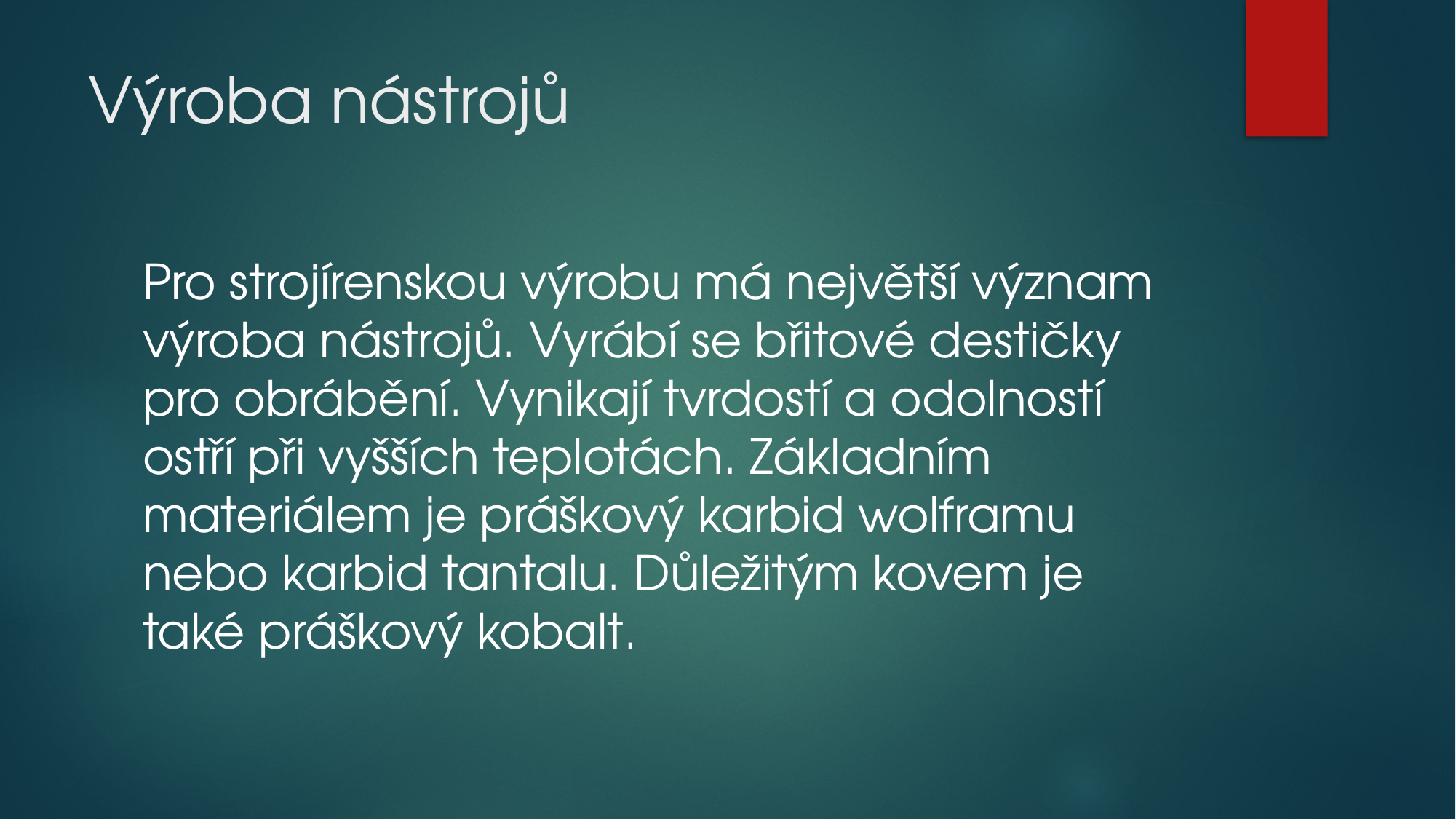

# Výroba nástrojů
Pro strojírenskou výrobu má největší význam výroba nástrojů. Vyrábí se břitové destičky pro obrábění. Vynikají tvrdostí a odolností ostří při vyšších teplotách. Základním materiálem je práškový karbid wolframu nebo karbid tantalu. Důležitým kovem je také práškový kobalt.